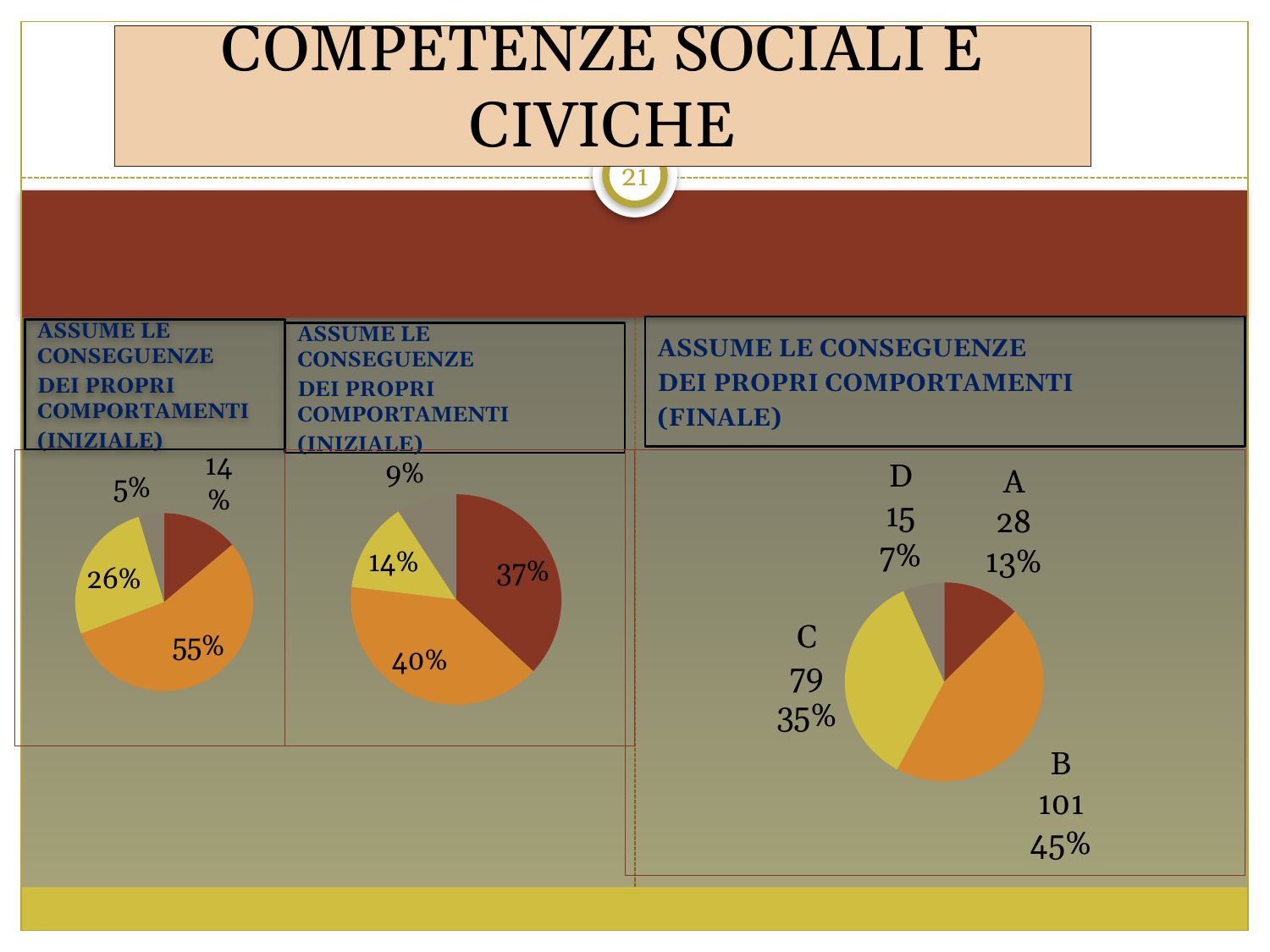

# COMPETENZE SOCIALI E CIVICHE
21
ASSUME LE CONSEGUENZE
DEI PROPRI COMPORTAMENTI
(FINALE)
ASSUME LE CONSEGUENZE
DEI PROPRI COMPORTAMENTI
(INIZIALE)
ASSUME LE CONSEGUENZE
DEI PROPRI COMPORTAMENTI
(INIZIALE)

### Chart

| Category | Vendite |
|---|---|
| A | 24.0 |
| B | 26.0 |
| C | 9.0 |
| D | 6.0 |

### Chart

| Category | Vendite |
|---|---|
| A | 28.0 |
| B | 101.0 |
| C | 79.0 |
| D | 15.0 |

### Chart

| Category | Vendite |
|---|---|
| A | 9.0 |
| B | 36.0 |
| C | 17.0 |
| D | 3.0 |